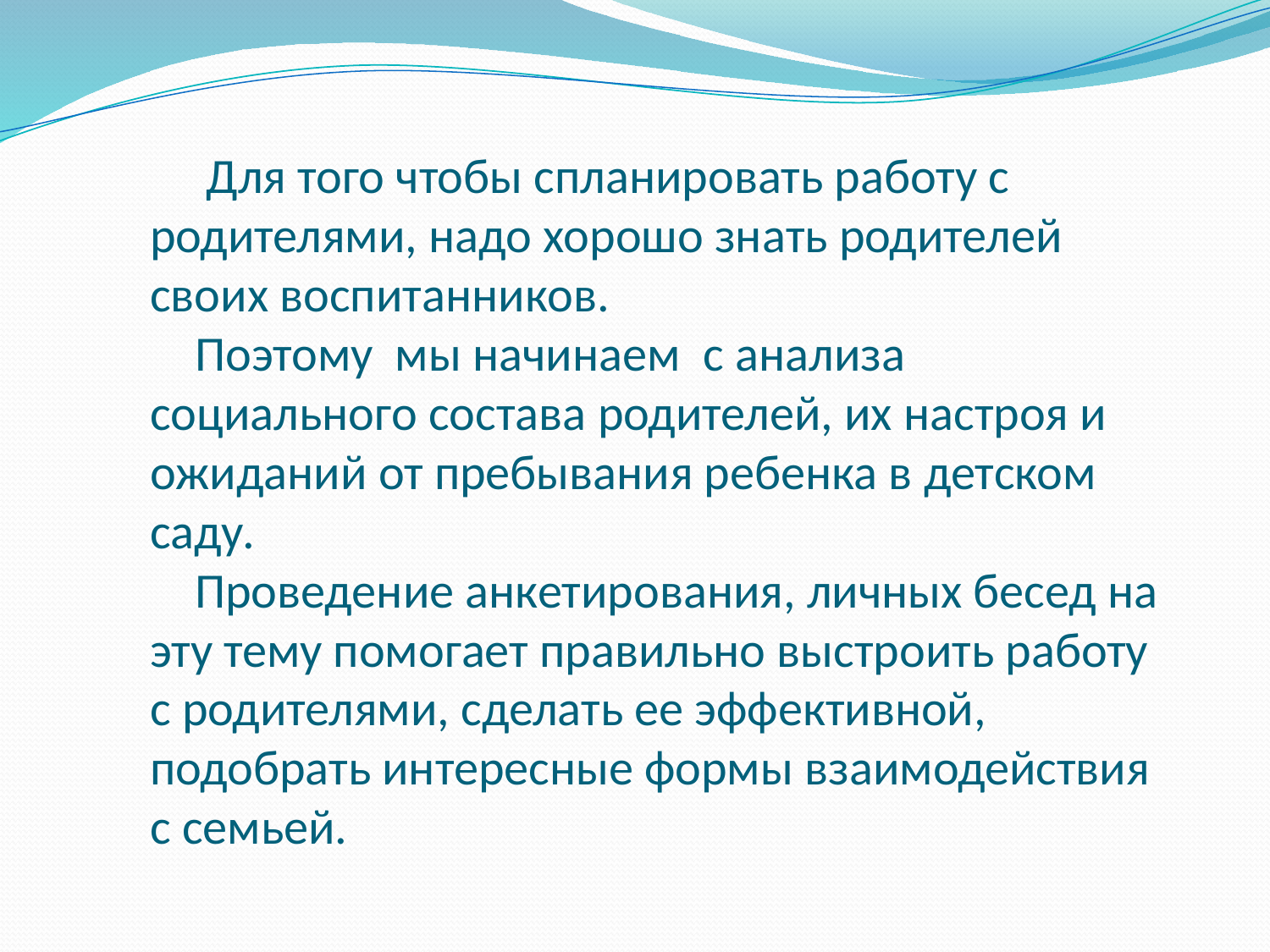

Для того чтобы спланировать работу с родителями, надо хорошо знать родителей своих воспитанников.
    Поэтому  мы начинаем  с анализа социального состава родителей, их настроя и ожиданий от пребывания ребенка в детском саду.
    Проведение анкетирования, личных бесед на эту тему помогает правильно выстроить работу с родителями, сделать ее эффективной, подобрать интересные формы взаимодействия с семьей.